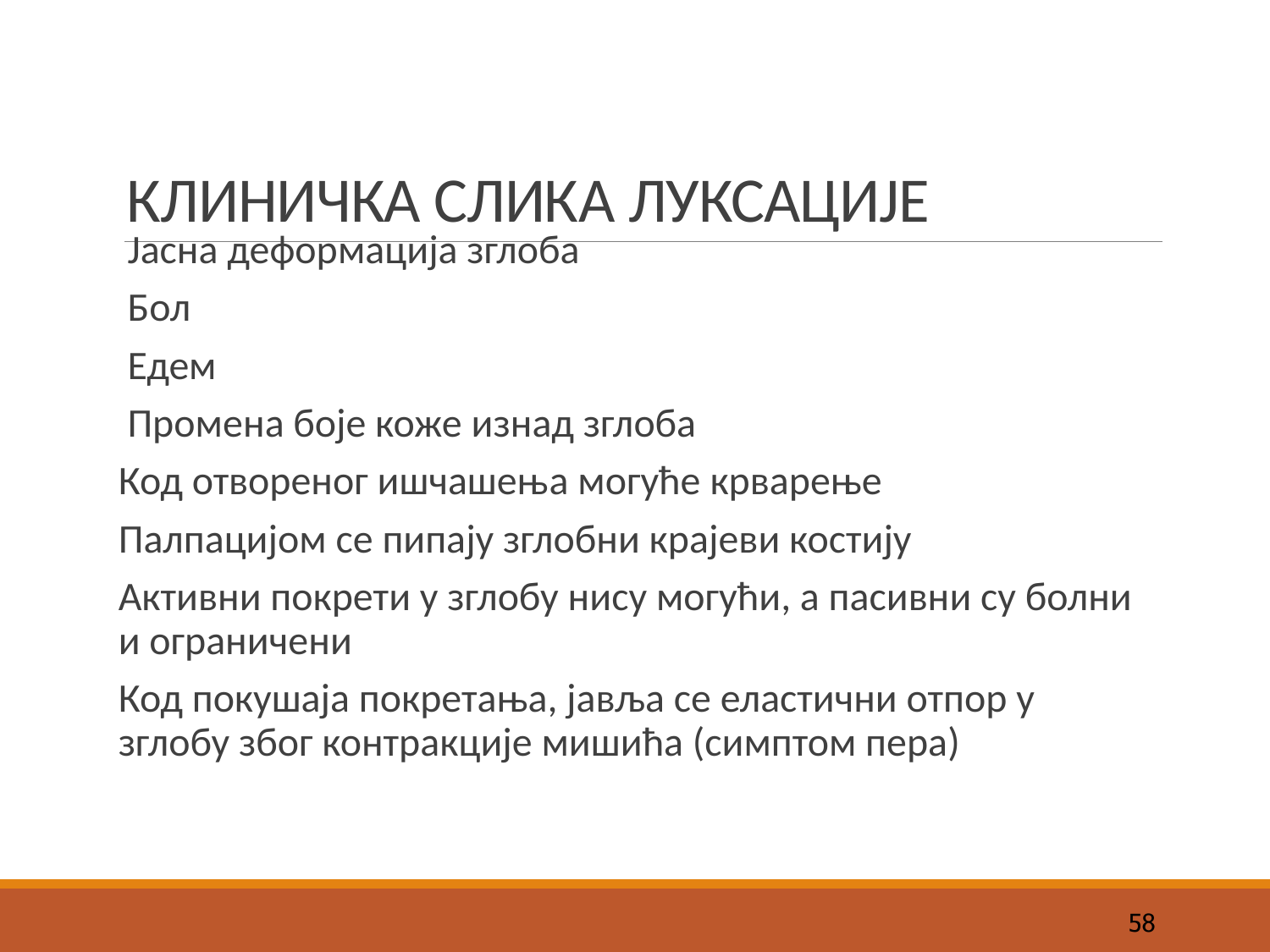

# КЛИНИЧКА СЛИКА ЛУКСАЦИЈЕ
 Јасна деформација зглоба
 Бол
 Едем
 Промена боје коже изнад зглоба
Код отвореног ишчашења могуће крварење
Палпацијом се пипају зглобни крајеви костију
Активни покрети у зглобу нису могући, а пасивни су болни и ограничени
Код покушаја покретања, јавља се еластични отпор у зглобу због контракције мишића (симптом пера)
58